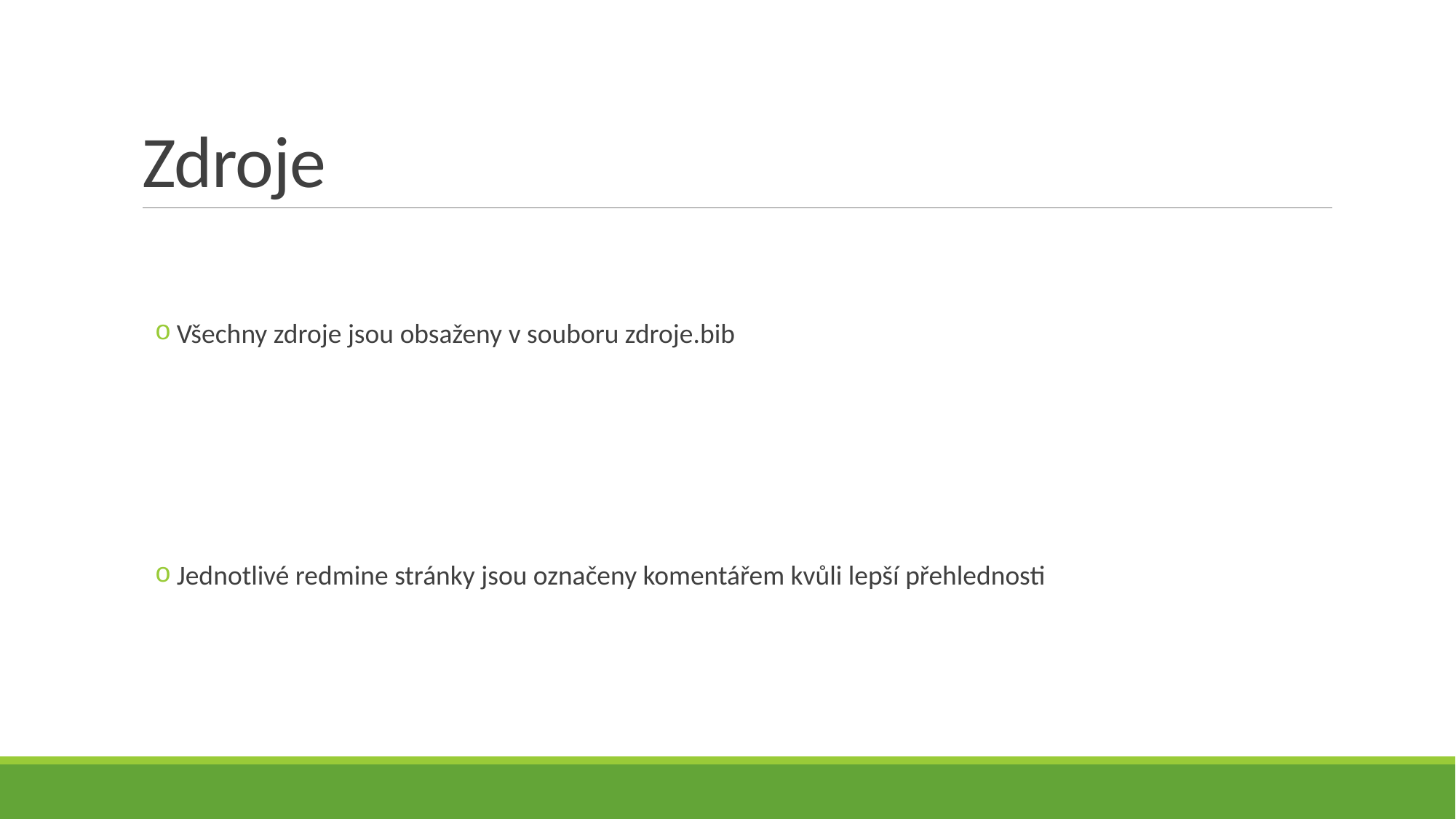

# Zdroje

Všechny zdroje jsou obsaženy v souboru zdroje.bib

Jednotlivé redmine stránky jsou označeny komentářem kvůli lepší přehlednosti